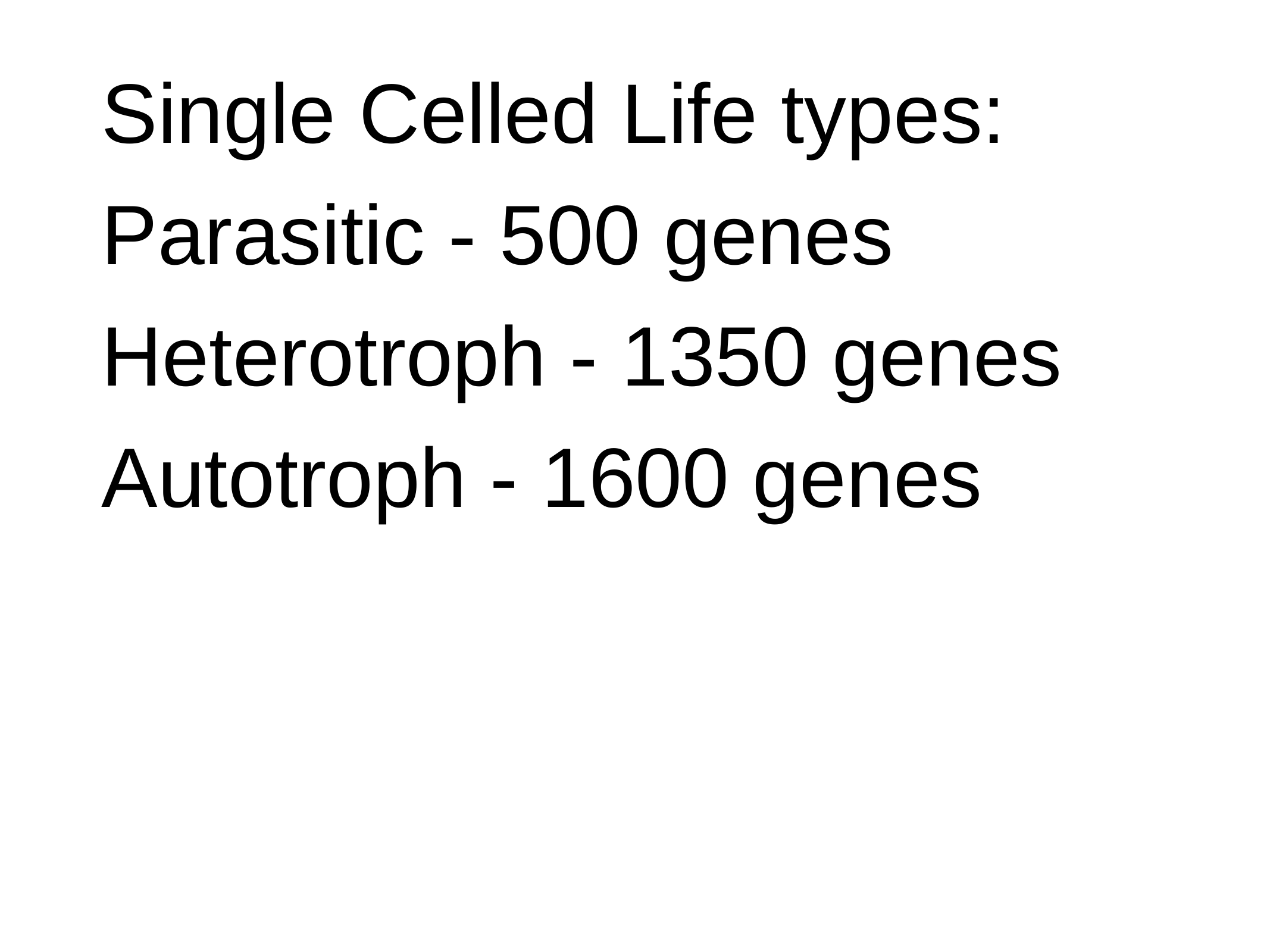

# Single Celled Life types:
Parasitic - 500 genes
Heterotroph - 1350 genes
Autotroph - 1600 genes